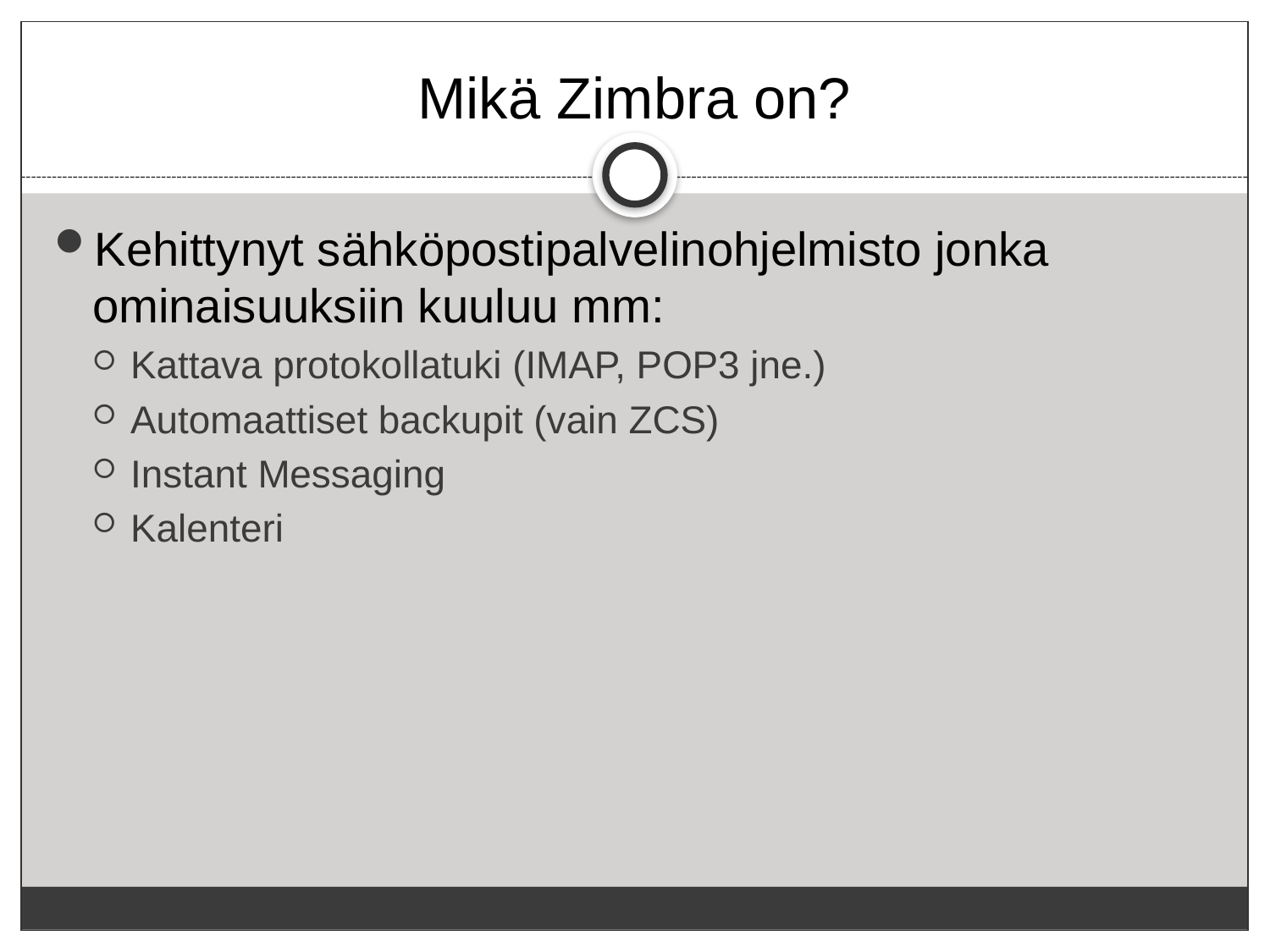

# Mikä Zimbra on?
Kehittynyt sähköpostipalvelinohjelmisto jonka ominaisuuksiin kuuluu mm:
Kattava protokollatuki (IMAP, POP3 jne.)
Automaattiset backupit (vain ZCS)
Instant Messaging
Kalenteri